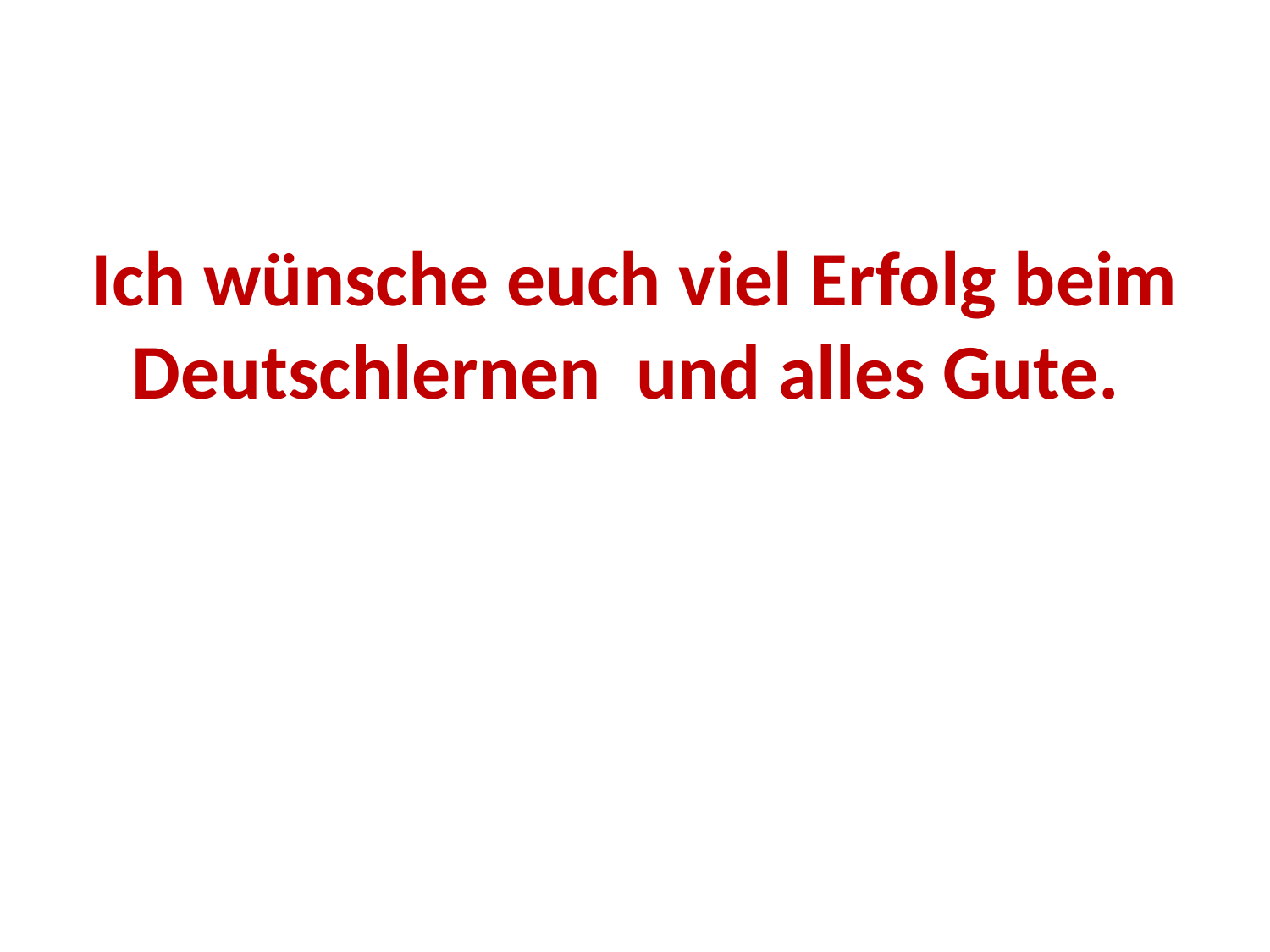

#
Ich wünsche euch viel Erfolg beim Deutschlernen  und alles Gute.